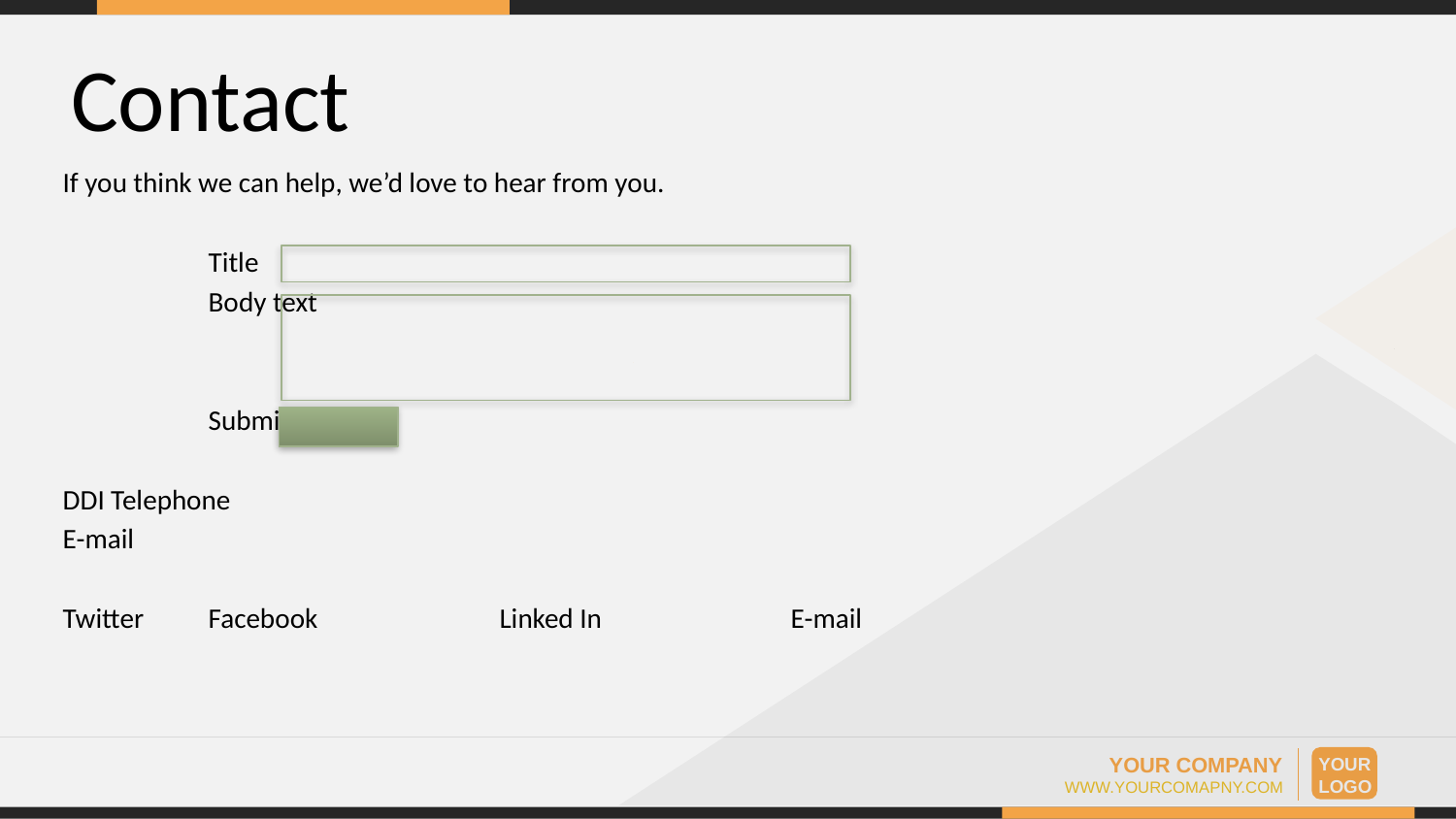

# Contact
If you think we can help, we’d love to hear from you.

	Title
	Body text

	Submit

DDI Telephone
E-mail

Twitter	Facebook		Linked In		E-mail